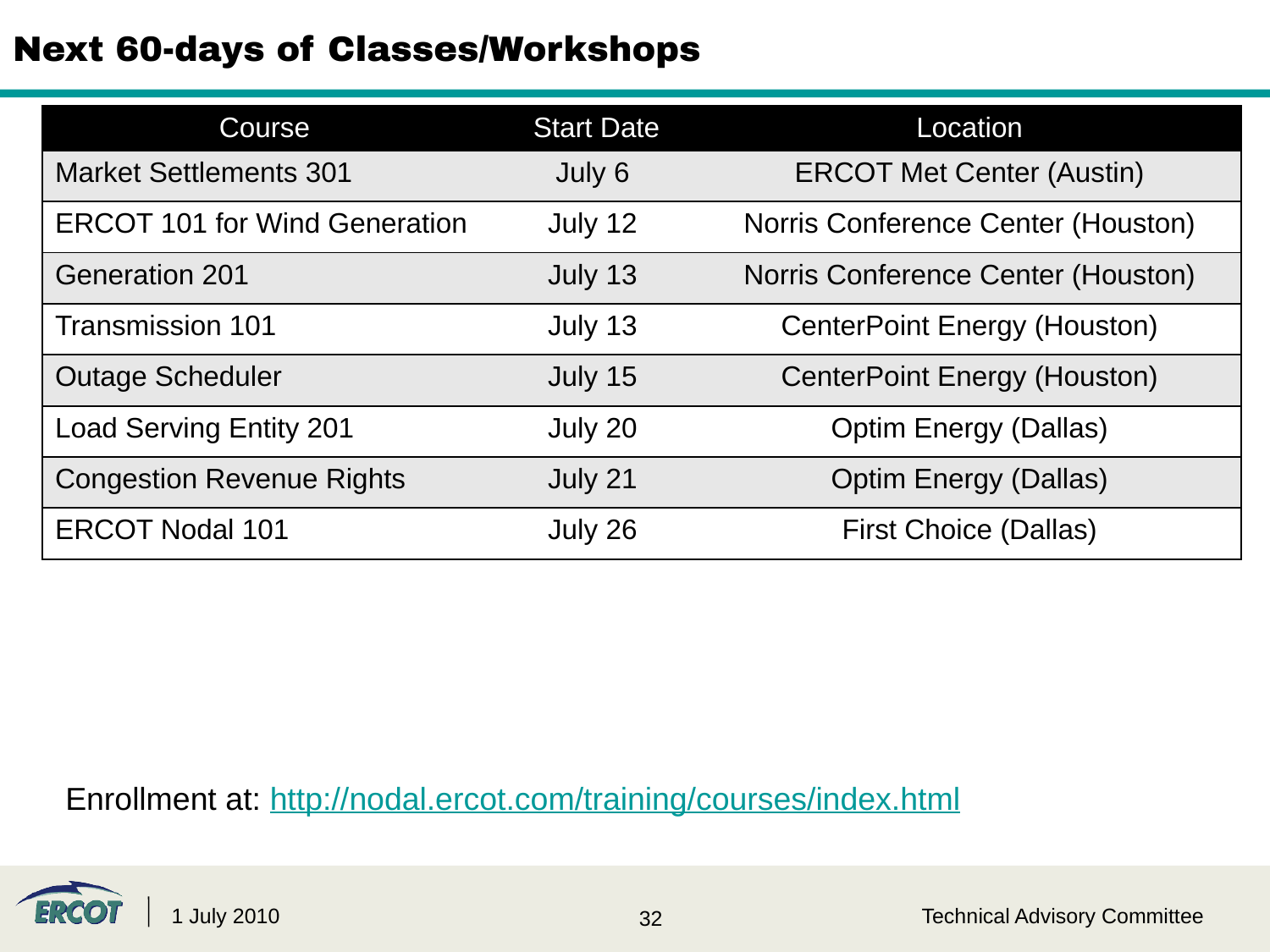

# Next 60-days of Classes/Workshops
| Course | Start Date | Location |
| --- | --- | --- |
| Market Settlements 301 | July 6 | ERCOT Met Center (Austin) |
| ERCOT 101 for Wind Generation | July 12 | Norris Conference Center (Houston) |
| Generation 201 | July 13 | Norris Conference Center (Houston) |
| Transmission 101 | July 13 | CenterPoint Energy (Houston) |
| Outage Scheduler | July 15 | CenterPoint Energy (Houston) |
| Load Serving Entity 201 | July 20 | Optim Energy (Dallas) |
| Congestion Revenue Rights | July 21 | Optim Energy (Dallas) |
| ERCOT Nodal 101 | July 26 | First Choice (Dallas) |
Enrollment at: http://nodal.ercot.com/training/courses/index.html
1 July 2010
Technical Advisory Committee